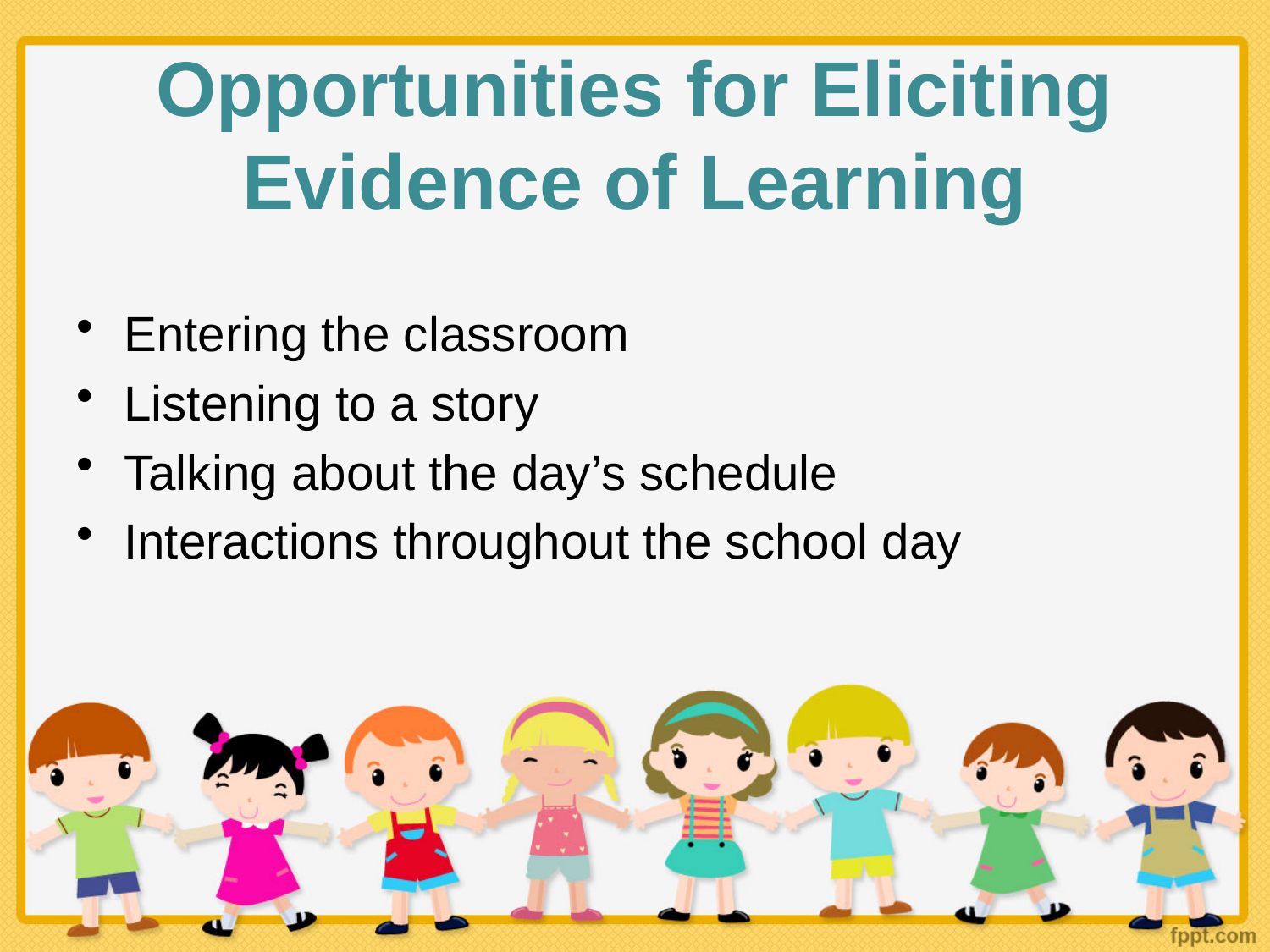

# Opportunities for Eliciting Evidence of Learning
Entering the classroom
Listening to a story
Talking about the day’s schedule
Interactions throughout the school day